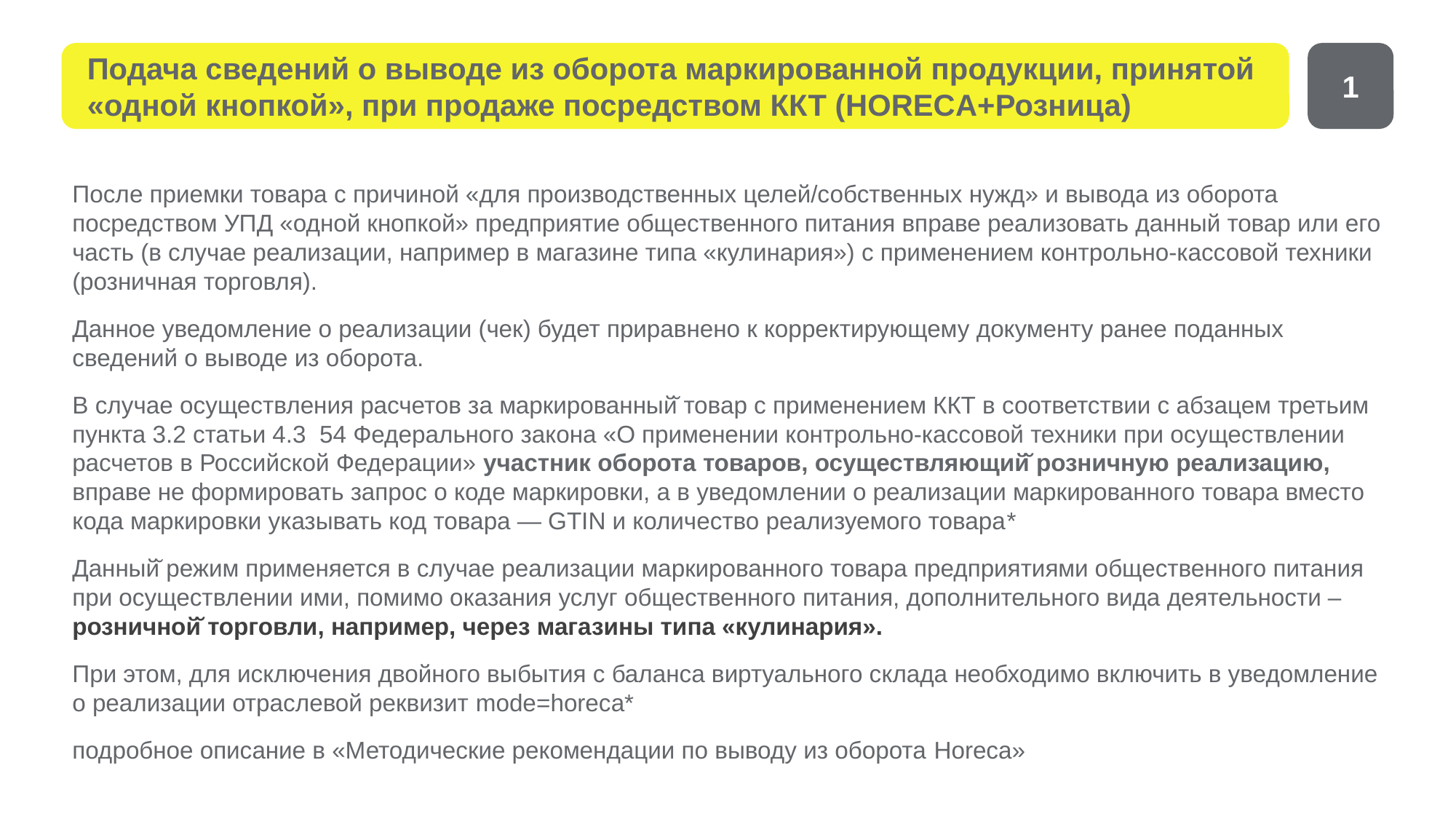

1
Подача сведений о выводе из оборота маркированной продукции, принятой «одной кнопкой», при продаже посредством ККТ (HORECA+Розница)
После приемки товара с причиной «для производственных целей/собственных нужд» и вывода из оборота посредством УПД «одной кнопкой» предприятие общественного питания вправе реализовать данный товар или его часть (в случае реализации, например в магазине типа «кулинария») с применением контрольно-кассовой техники (розничная торговля).
Данное уведомление о реализации (чек) будет приравнено к корректирующему документу ранее поданных сведений о выводе из оборота.
В случае осуществления расчетов за маркированный̆ товар с применением ККТ в соответствии с абзацем третьим пункта 3.2 статьи 4.3  54 Федерального закона «О применении контрольно-кассовой техники при осуществлении расчетов в Российской Федерации» участник оборота товаров, осуществляющий̆ розничную реализацию, вправе не формировать запрос о коде маркировки, а в уведомлении о реализации маркированного товара вместо кода маркировки указывать код товара — GTIN и количество реализуемого товара*
Данный̆ режим применяется в случае реализации маркированного товара предприятиями общественного питания при осуществлении ими, помимо оказания услуг общественного питания, дополнительного вида деятельности – розничной̆ торговли, например, через магазины типа «кулинария».
При этом, для исключения двойного выбытия с баланса виртуального склада необходимо включить в уведомление о реализации отраслевой реквизит mode=horeca*
подробное описание в «Методические рекомендации по выводу из оборота Horeca»